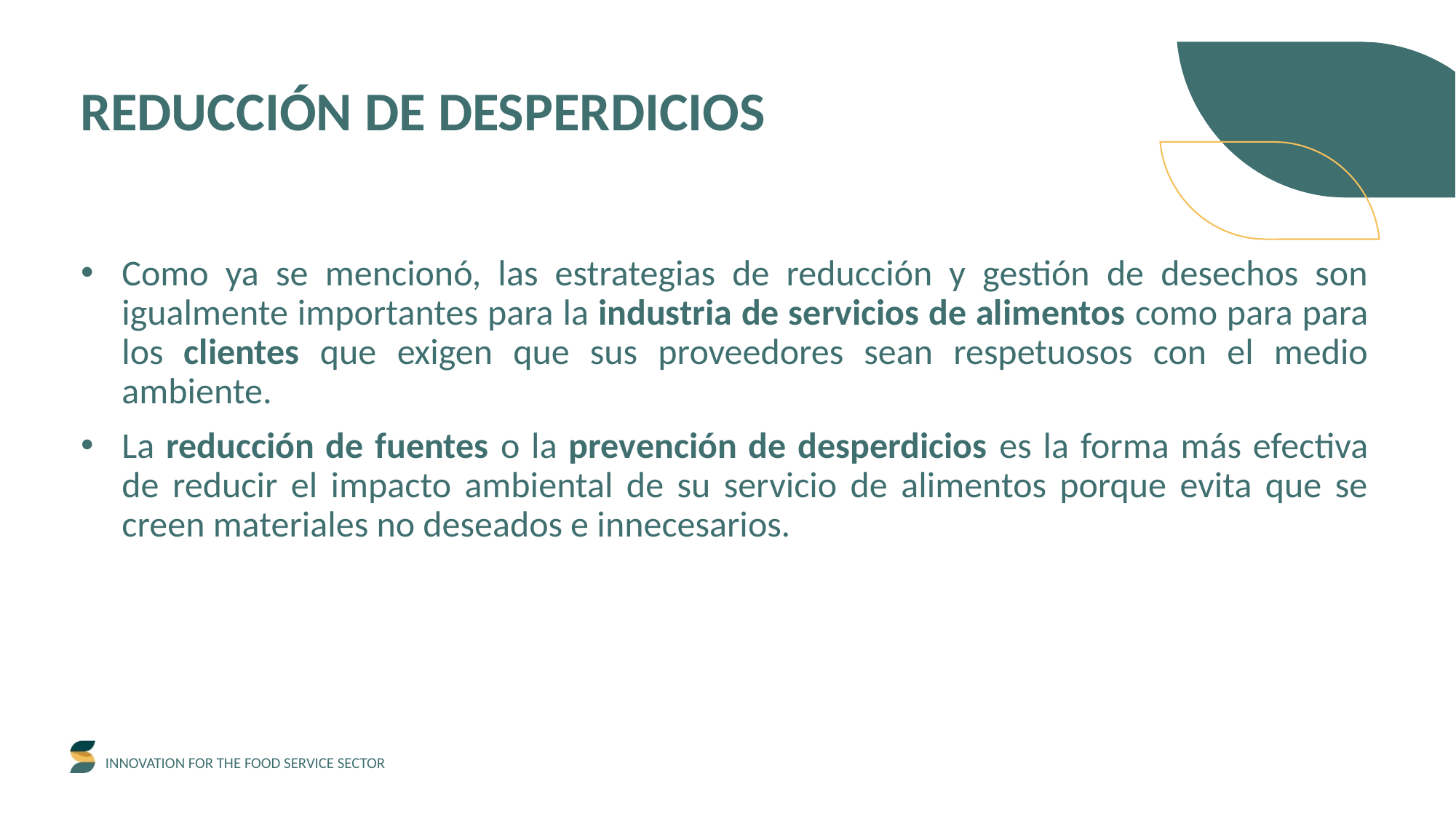

REDUCCIÓN DE DESPERDICIOS
Como ya se mencionó, las estrategias de reducción y gestión de desechos son igualmente importantes para la industria de servicios de alimentos como para para los clientes que exigen que sus proveedores sean respetuosos con el medio ambiente.
La reducción de fuentes o la prevención de desperdicios es la forma más efectiva de reducir el impacto ambiental de su servicio de alimentos porque evita que se creen materiales no deseados e innecesarios.